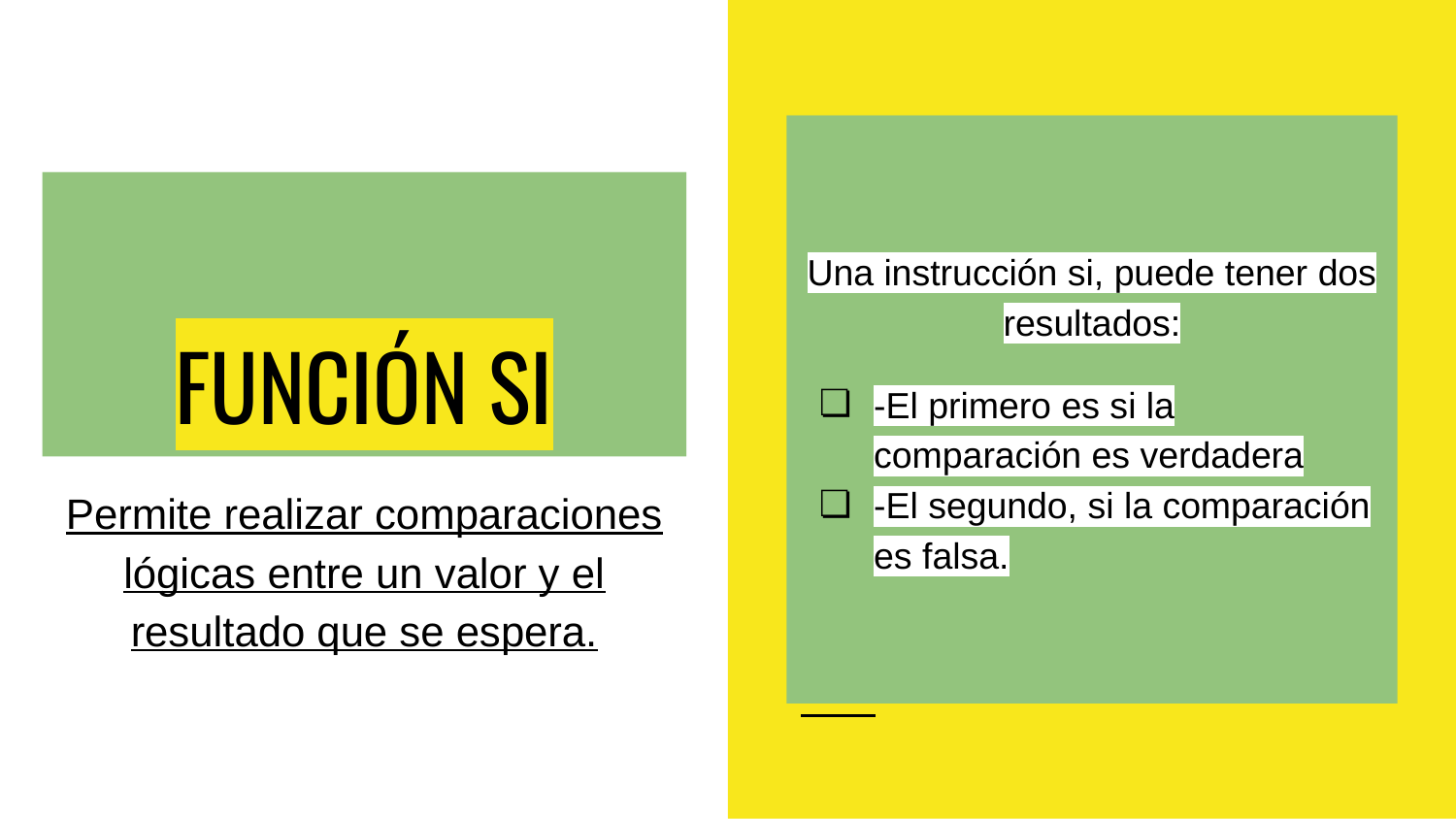

Una instrucción si, puede tener dos resultados:
-El primero es si la comparación es verdadera
-El segundo, si la comparación es falsa.
# FUNCIÓN SI
Permite realizar comparaciones lógicas entre un valor y el resultado que se espera.